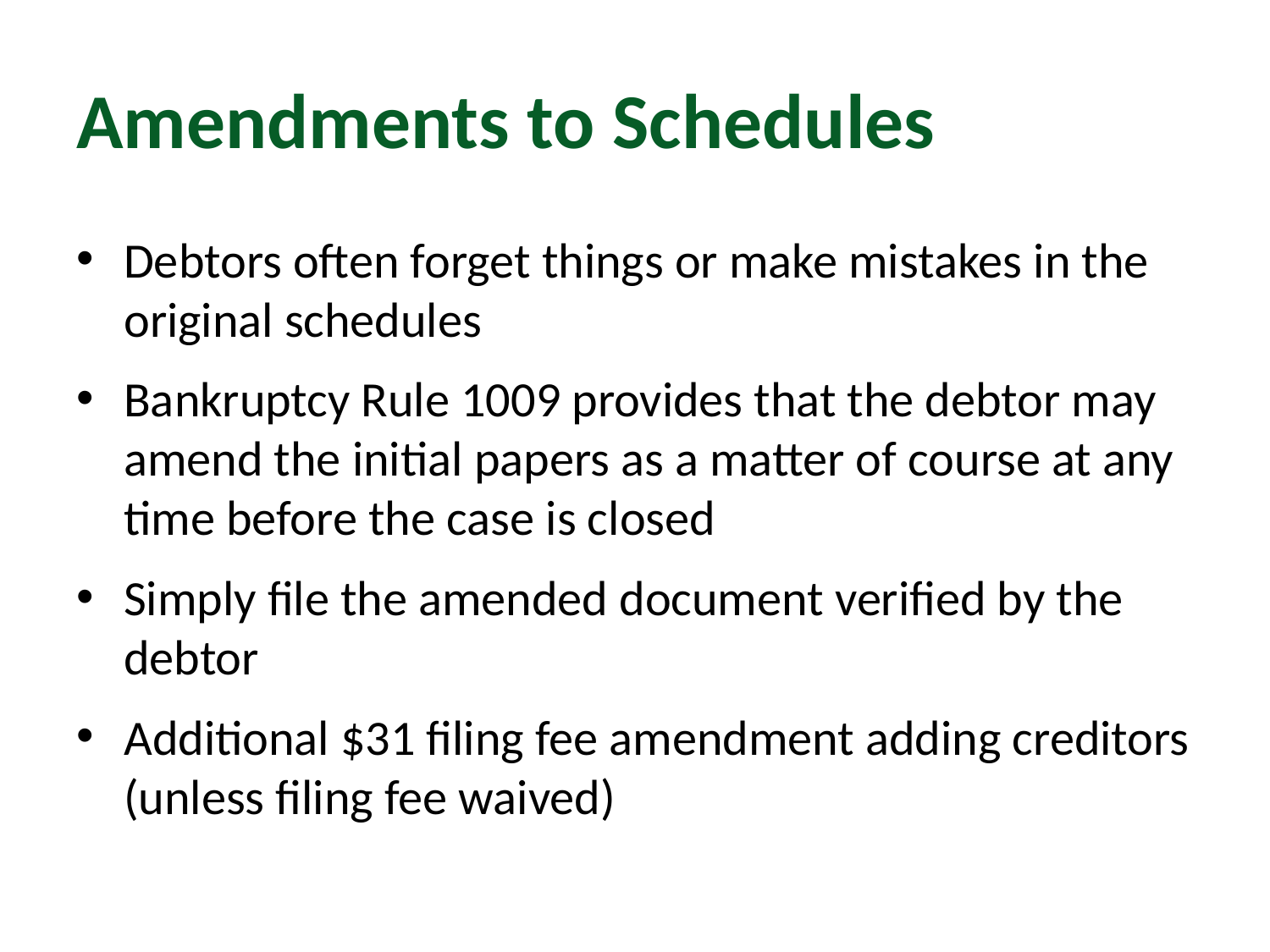

# Amendments to Schedules
Debtors often forget things or make mistakes in the original schedules
Bankruptcy Rule 1009 provides that the debtor may amend the initial papers as a matter of course at any time before the case is closed
Simply file the amended document verified by the debtor
Additional $31 filing fee amendment adding creditors (unless filing fee waived)